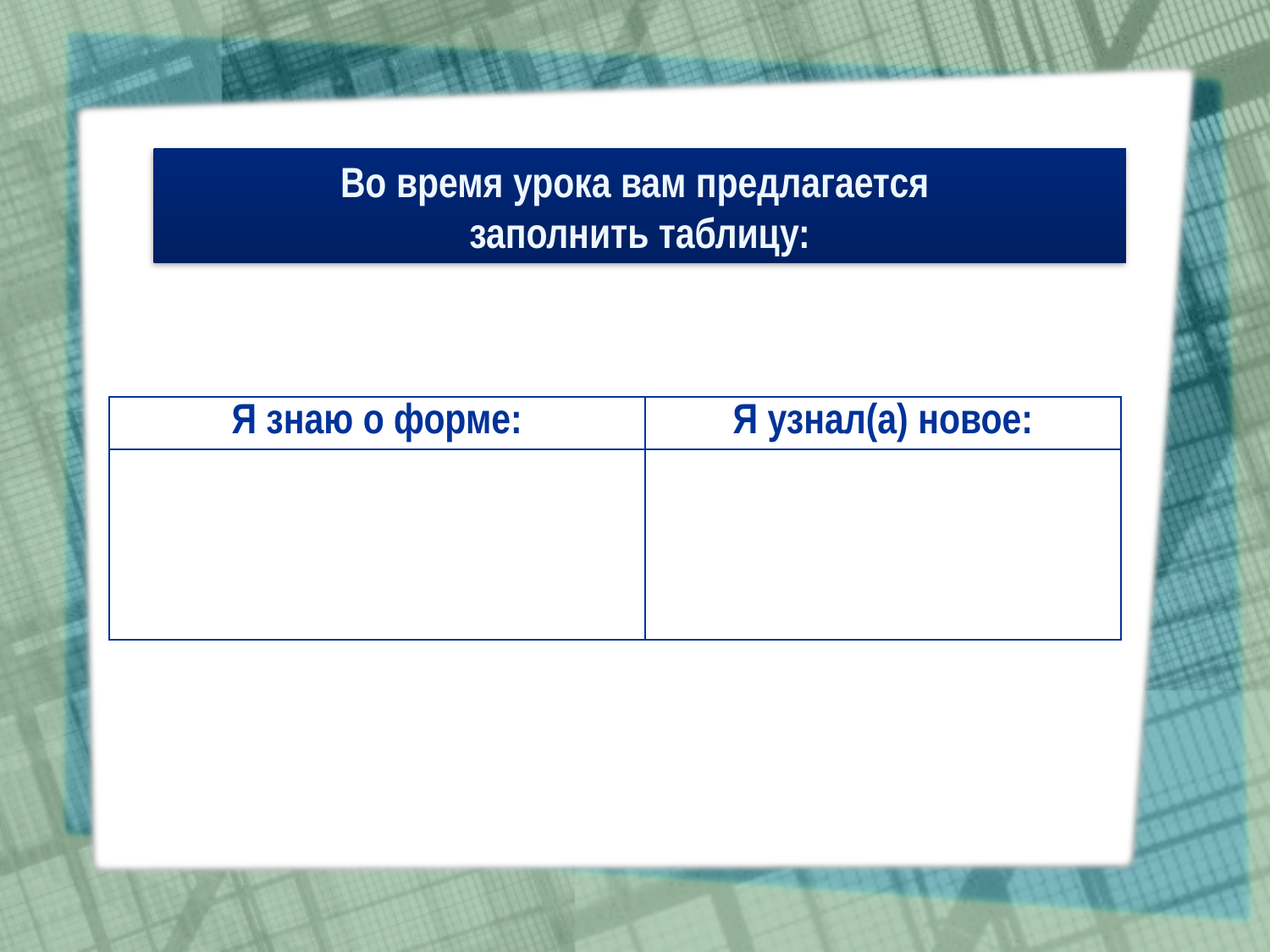

Во время урока вам предлагается
заполнить таблицу:
| Я знаю о форме: | Я узнал(а) новое: |
| --- | --- |
|  |  |